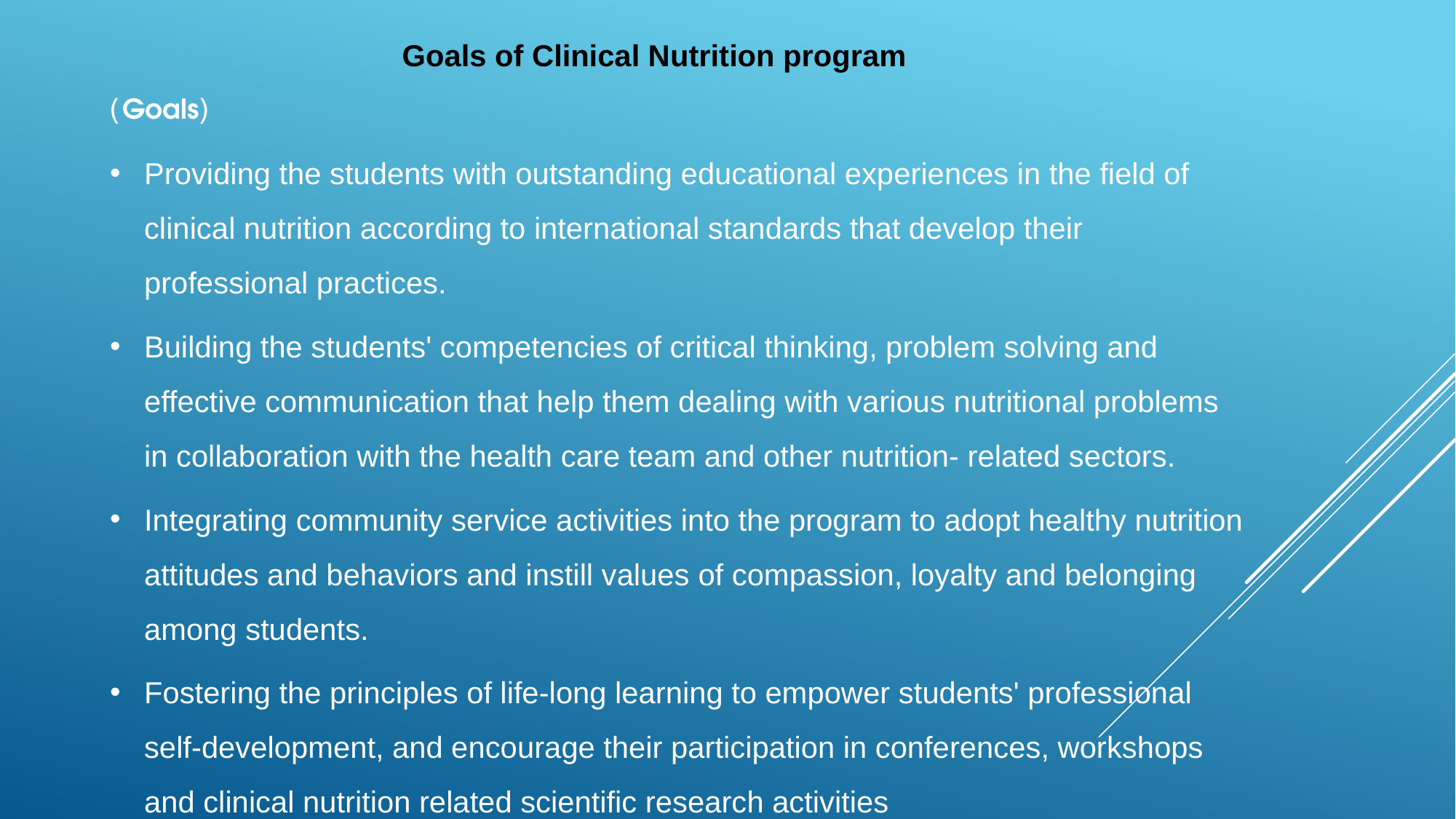

Goals of Clinical Nutrition program

 (Goals)
Providing the students with outstanding educational experiences in the field of clinical nutrition according to international standards that develop their professional practices.
Building the students' competencies of critical thinking, problem solving and effective communication that help them dealing with various nutritional problems in collaboration with the health care team and other nutrition- related sectors.
Integrating community service activities into the program to adopt healthy nutrition attitudes and behaviors and instill values ​​of compassion, loyalty and belonging among students.
Fostering the principles of life-long learning to empower students' professional self-development, and encourage their participation in conferences, workshops and clinical nutrition related scientific research activities